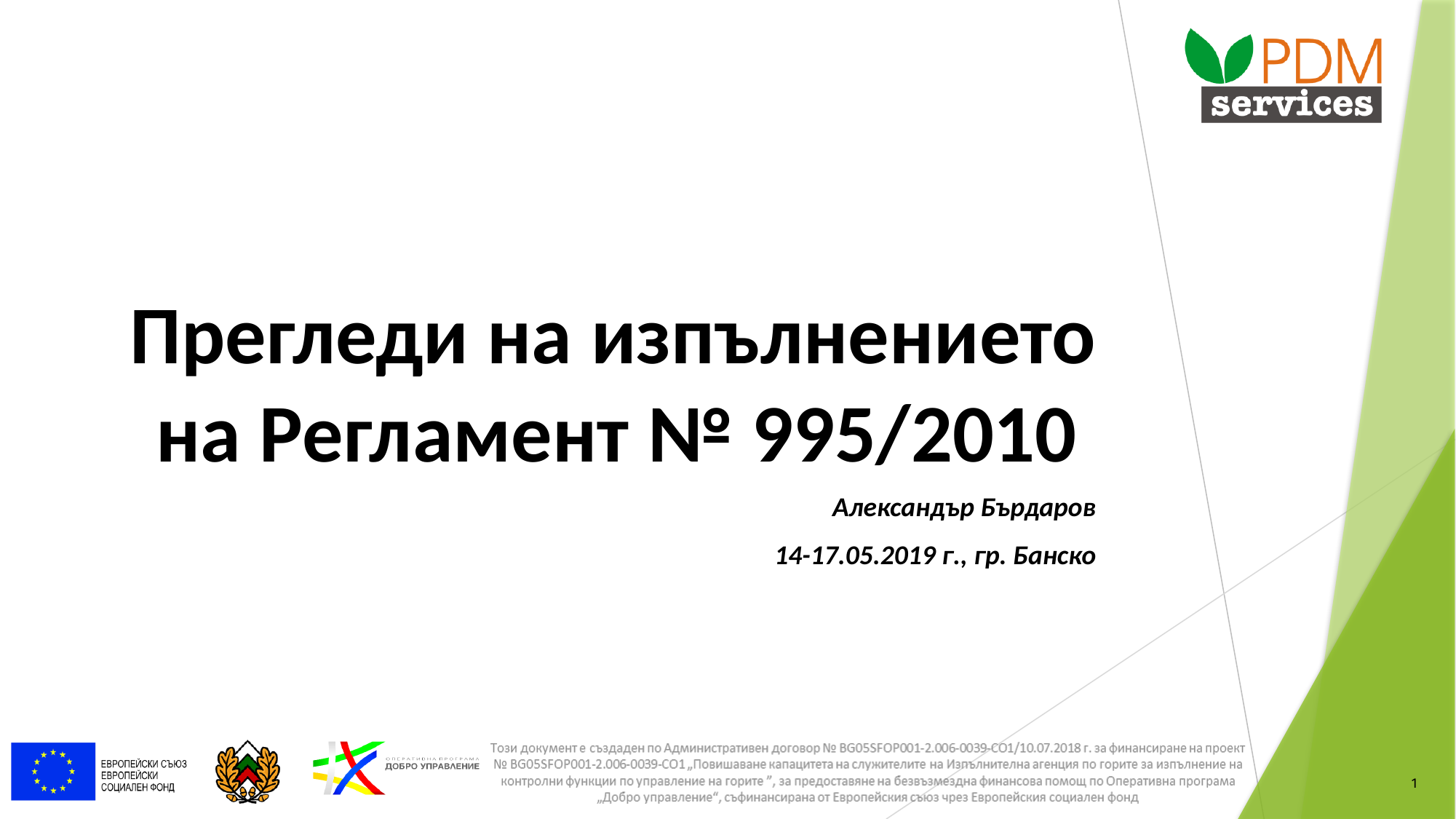

# Прегледи на изпълнението на Регламент № 995/2010
Александър Бърдаров
14-17.05.2019 г., гр. Банско

1